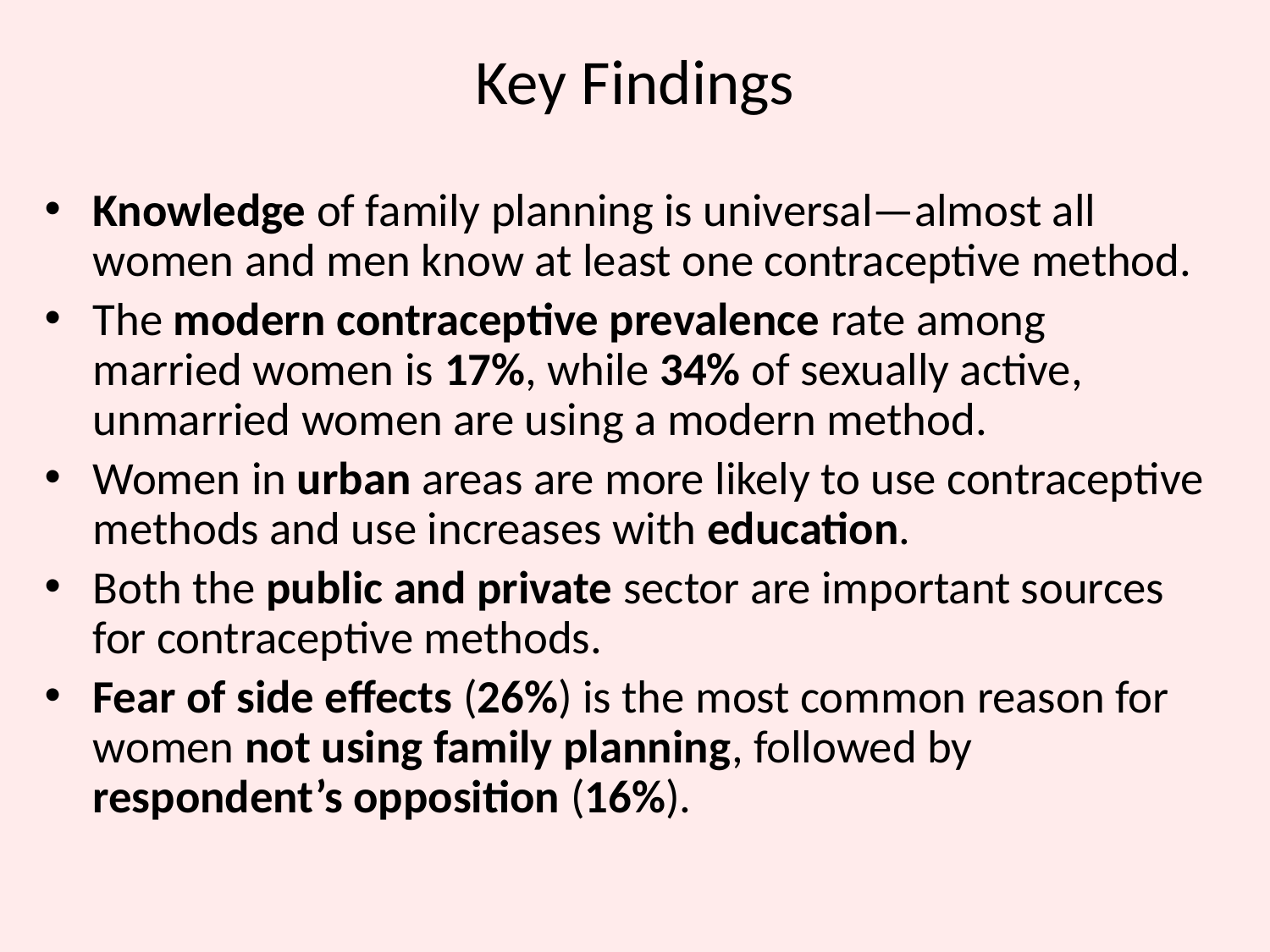

# Key Findings
Knowledge of family planning is universal—almost all women and men know at least one contraceptive method.
The modern contraceptive prevalence rate among married women is 17%, while 34% of sexually active, unmarried women are using a modern method.
Women in urban areas are more likely to use contraceptive methods and use increases with education.
Both the public and private sector are important sources for contraceptive methods.
Fear of side effects (26%) is the most common reason for women not using family planning, followed by respondent’s opposition (16%).